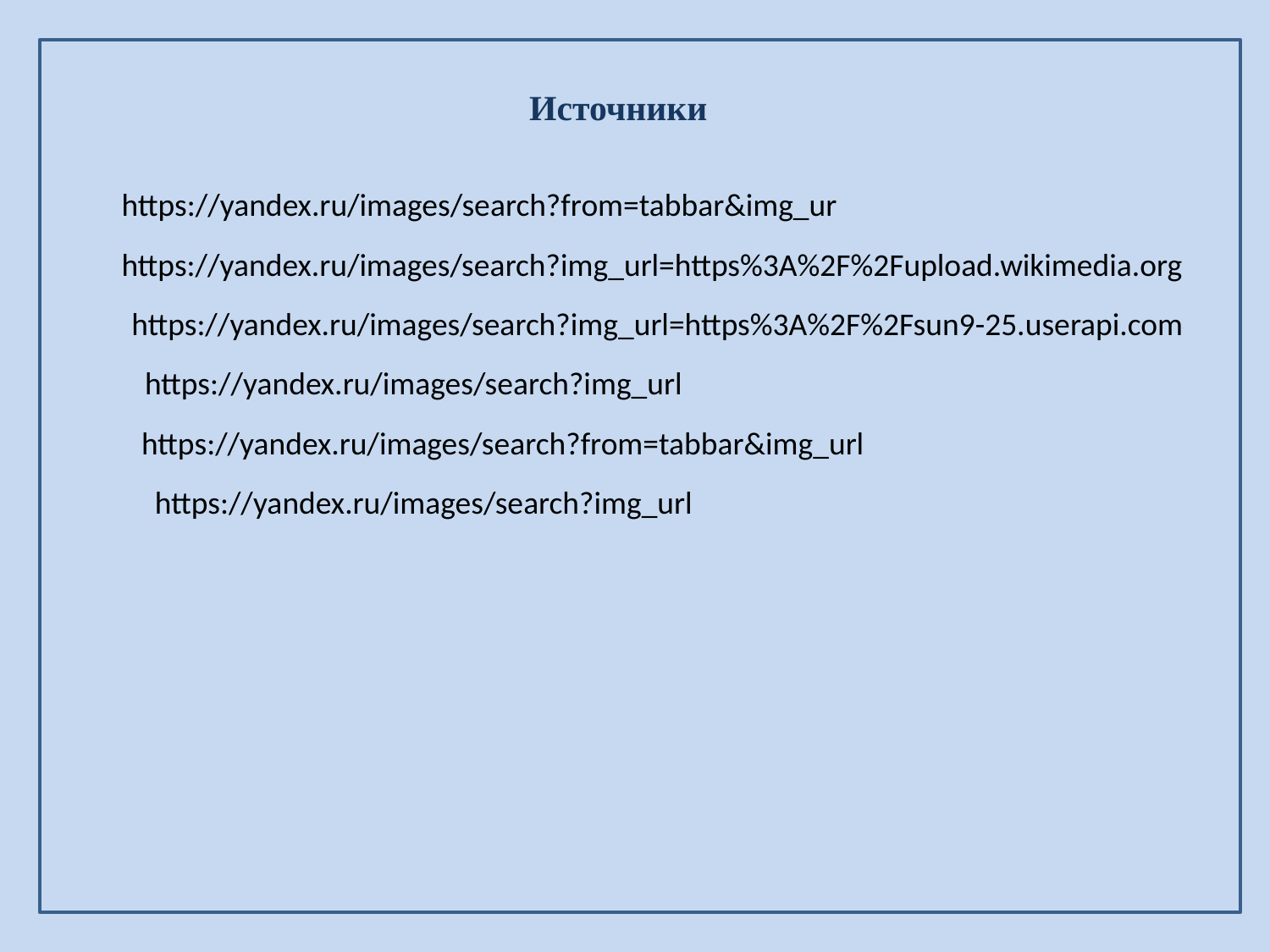

Источники
https://yandex.ru/images/search?from=tabbar&img_ur
https://yandex.ru/images/search?img_url=https%3A%2F%2Fupload.wikimedia.org
https://yandex.ru/images/search?img_url=https%3A%2F%2Fsun9-25.userapi.com
https://yandex.ru/images/search?img_url
https://yandex.ru/images/search?from=tabbar&img_url
https://yandex.ru/images/search?img_url